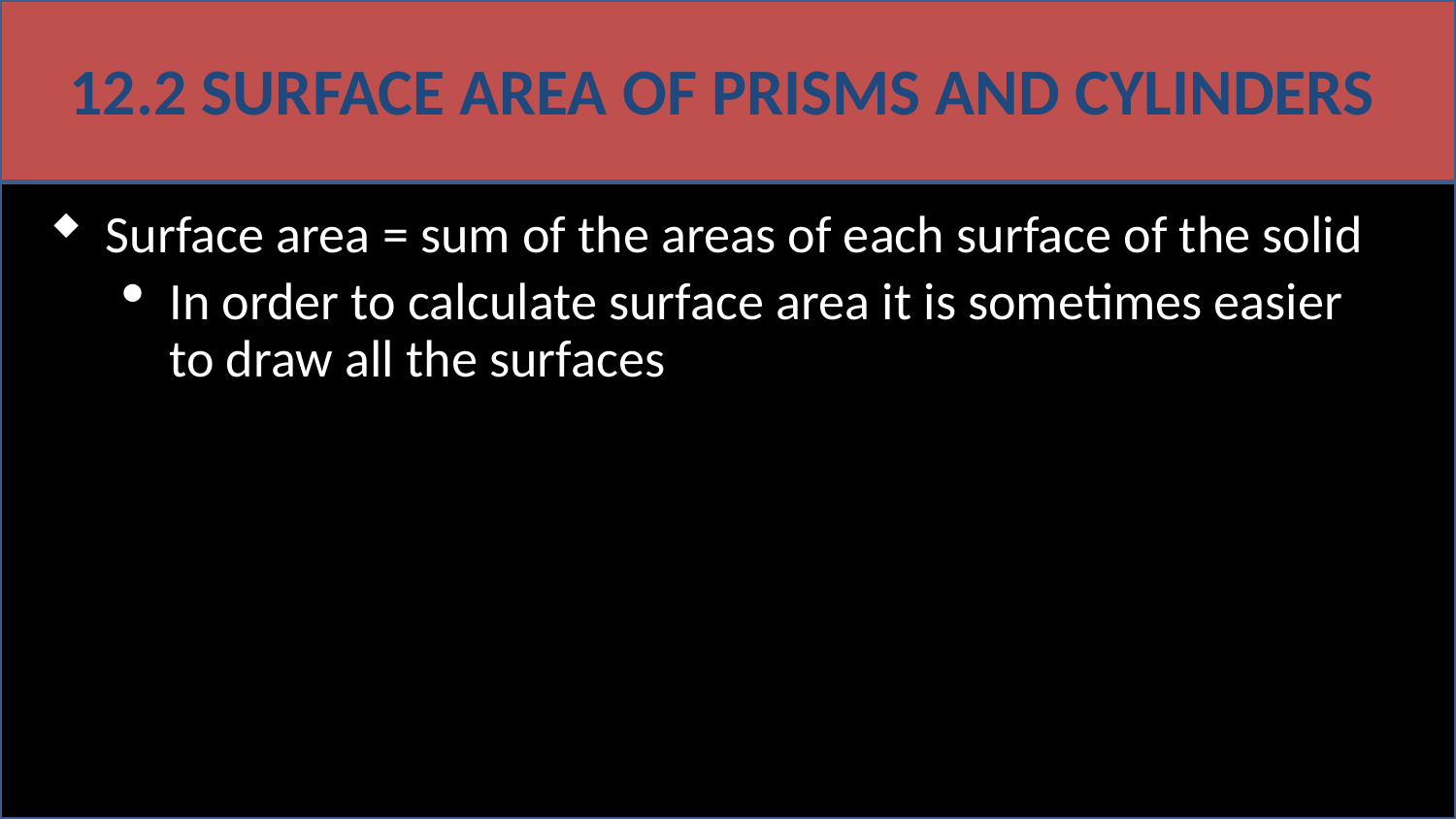

# 12.2 Surface Area of Prisms and Cylinders
Surface area = sum of the areas of each surface of the solid
In order to calculate surface area it is sometimes easier to draw all the surfaces